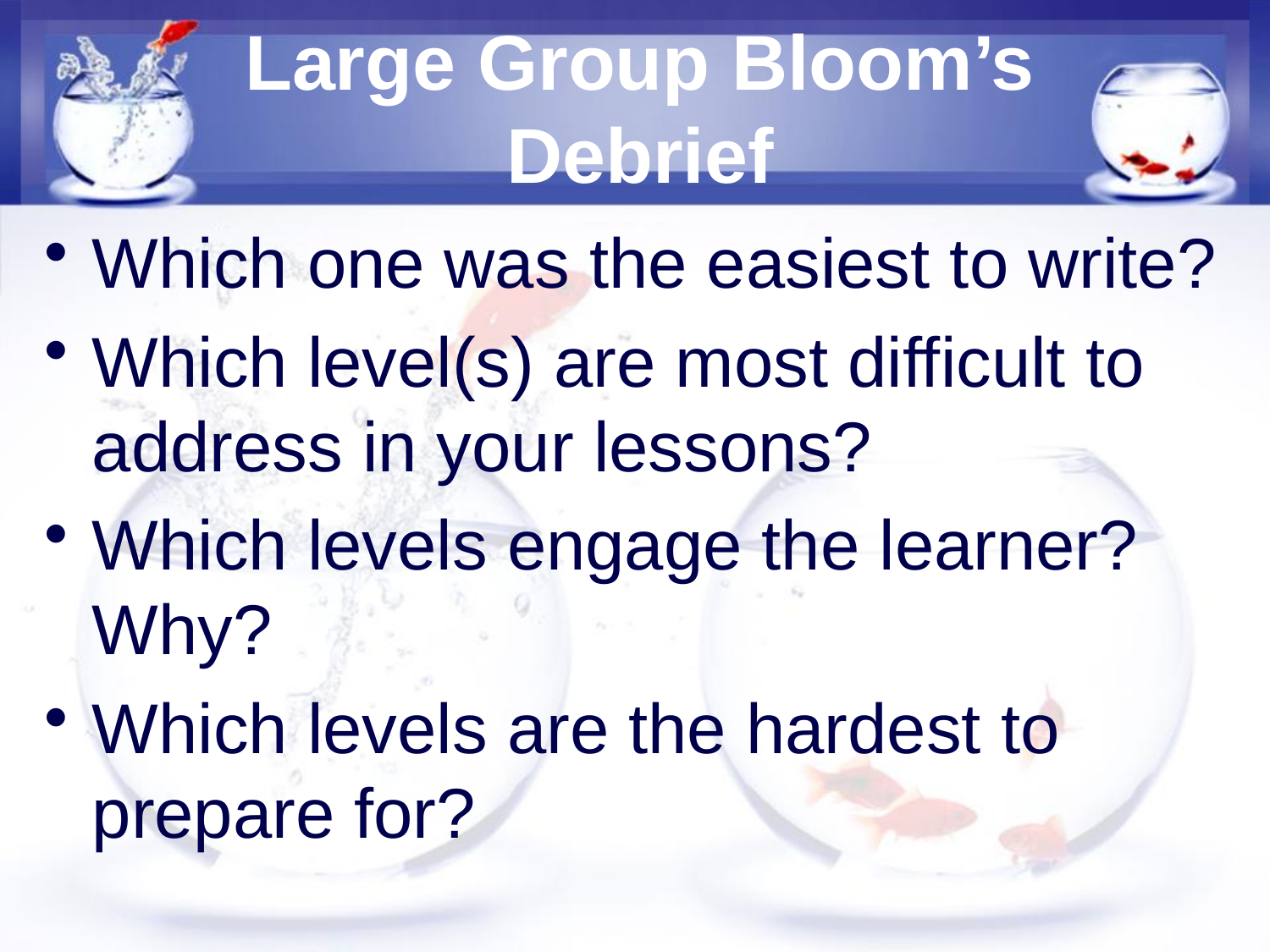

# Large Group Bloom’s Debrief
Which one was the easiest to write?
Which level(s) are most difficult to address in your lessons?
Which levels engage the learner? Why?
Which levels are the hardest to prepare for?